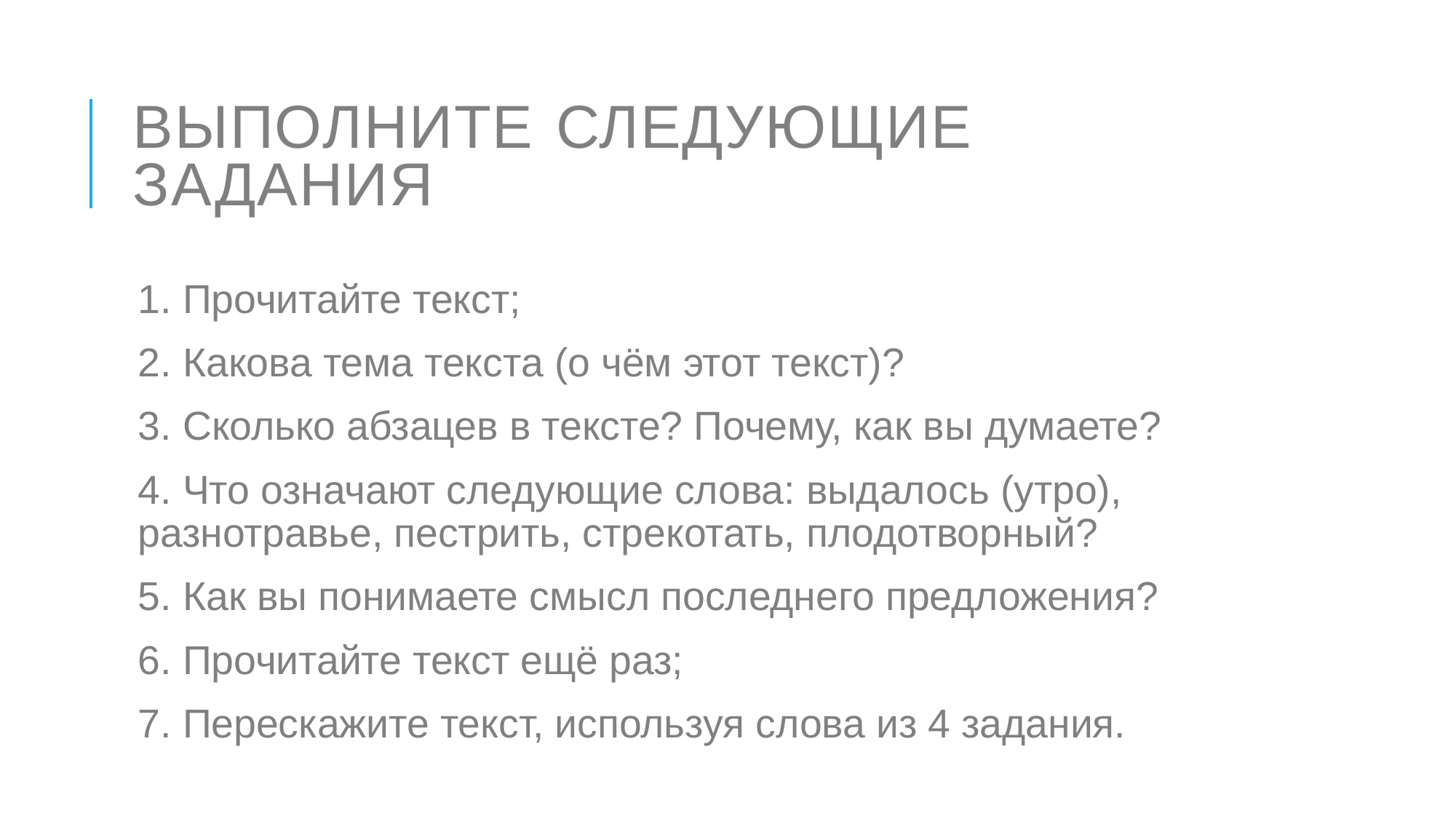

# Выполните следующие задания
1. Прочитайте текст;
2. Какова тема текста (о чём этот текст)?
3. Сколько абзацев в тексте? Почему, как вы думаете?
4. Что означают следующие слова: выдалось (утро), разнотравье, пестрить, стрекотать, плодотворный?
5. Как вы понимаете смысл последнего предложения?
6. Прочитайте текст ещё раз;
7. Перескажите текст, используя слова из 4 задания.